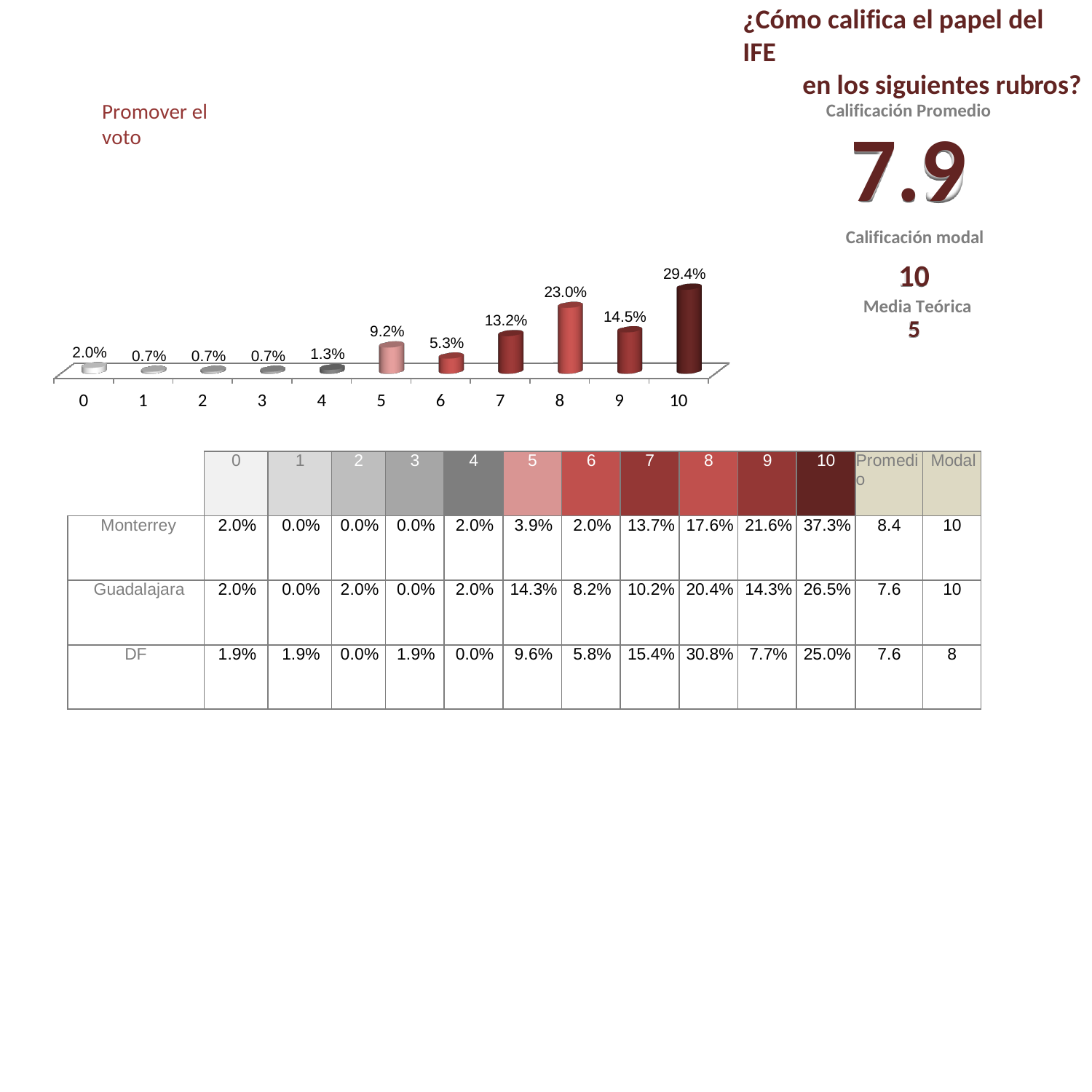

¿Cómo califica el papel del IFE
en los siguientes rubros?

Promover el voto
Calificación Promedio
7.9
Calificación modal

10
Media Teórica
5

29.4%
23.0%
14.5%

13.2%
9.2%
5.3%
2.0%
1.3%
0.7%
0.7%
0.7%

0
1
2
3
4
5
6
7
8
9
10
|  | 0 | 1 | 2 | 3 | 4 | 5 | 6 | 7 | 8 | 9 | 10 | Promedio | Modal |
| --- | --- | --- | --- | --- | --- | --- | --- | --- | --- | --- | --- | --- | --- |
| Monterrey | 2.0% | 0.0% | 0.0% | 0.0% | 2.0% | 3.9% | 2.0% | 13.7% | 17.6% | 21.6% | 37.3% | 8.4 | 10 |
| Guadalajara | 2.0% | 0.0% | 2.0% | 0.0% | 2.0% | 14.3% | 8.2% | 10.2% | 20.4% | 14.3% | 26.5% | 7.6 | 10 |
| DF | 1.9% | 1.9% | 0.0% | 1.9% | 0.0% | 9.6% | 5.8% | 15.4% | 30.8% | 7.7% | 25.0% | 7.6 | 8 |